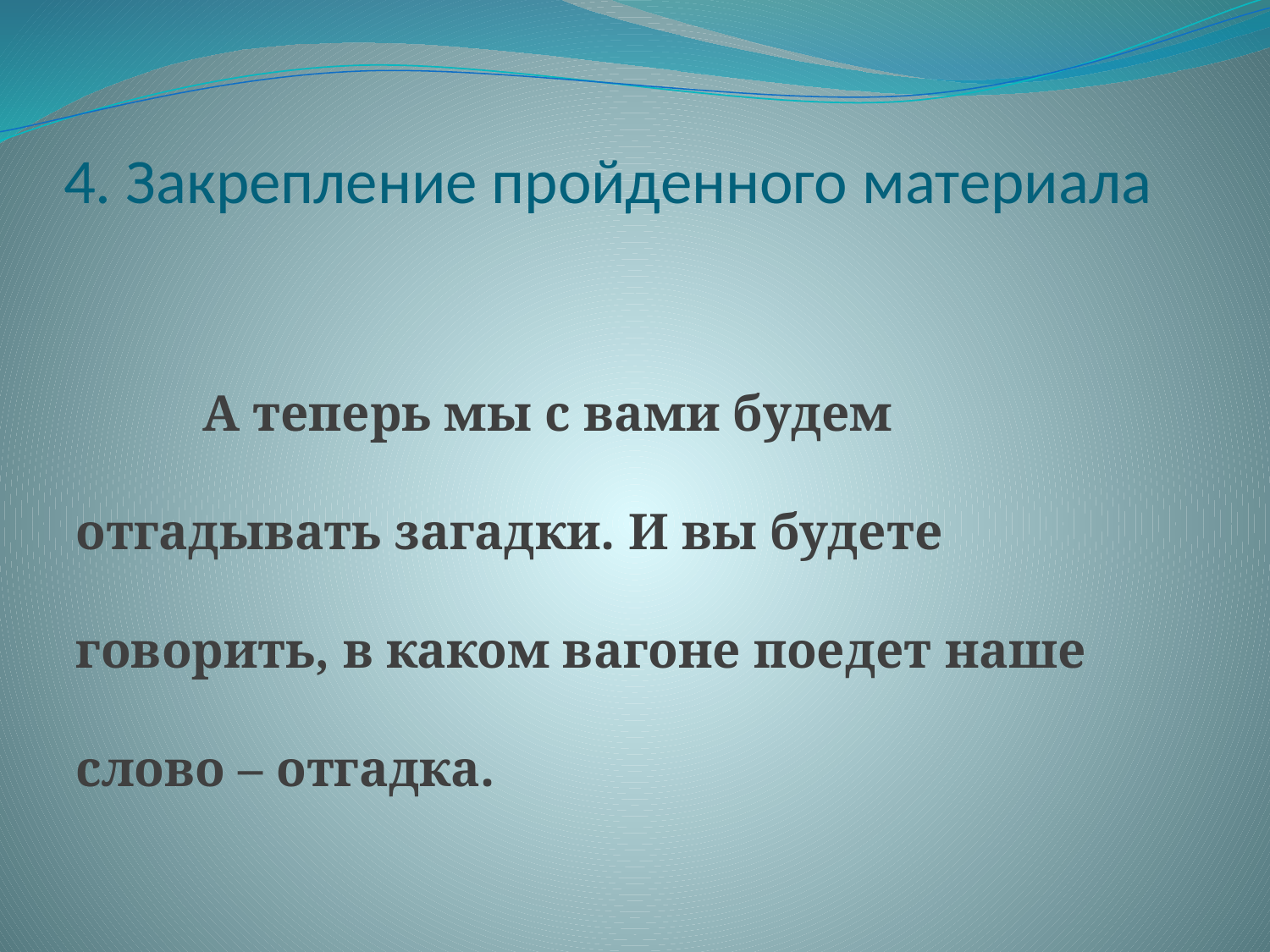

# 4. Закрепление пройденного материала
	А теперь мы с вами будем отгадывать загадки. И вы будете говорить, в каком вагоне поедет наше слово – отгадка.